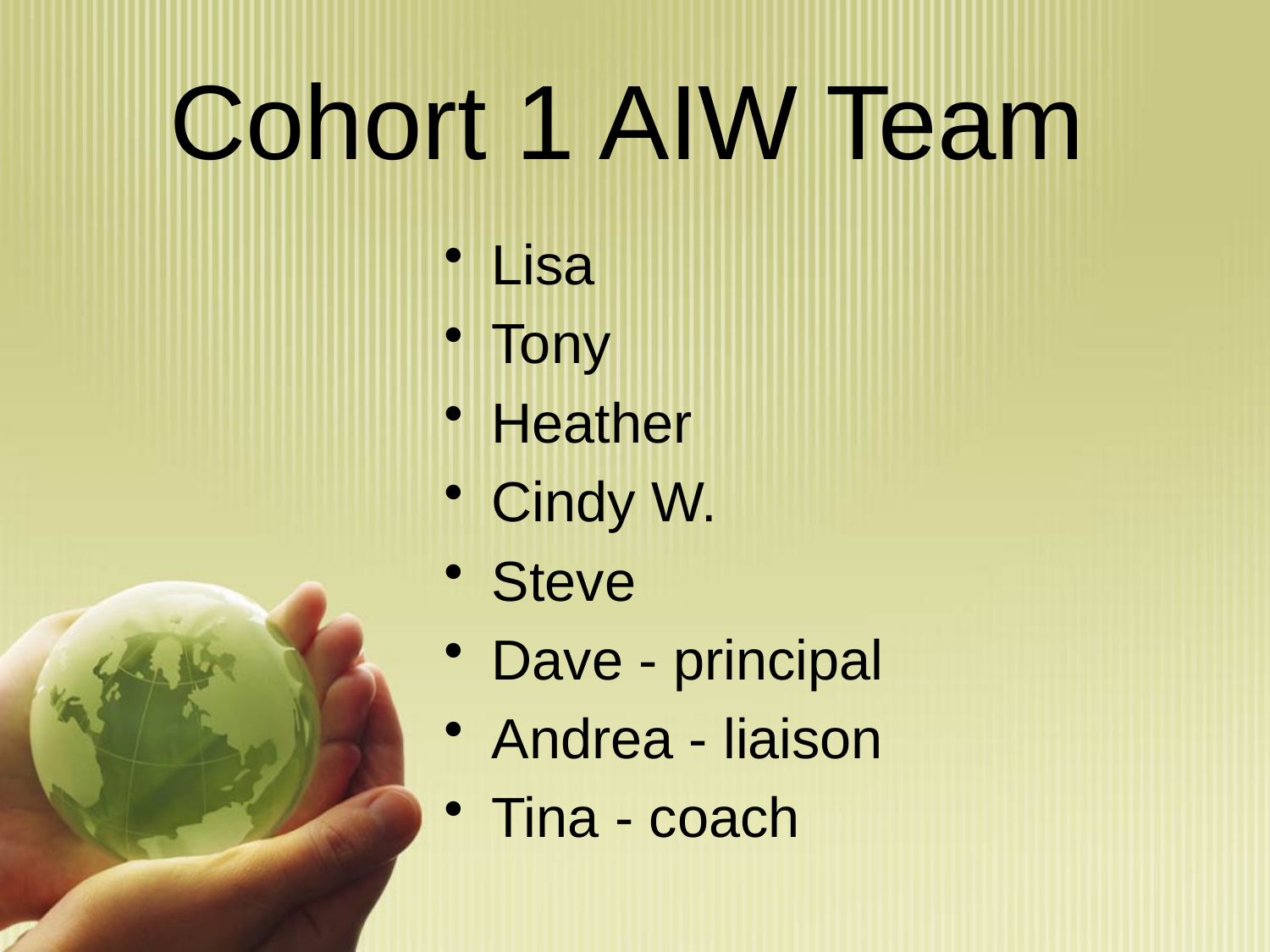

# Cohort 1 AIW Team
Lisa
Tony
Heather
Cindy W.
Steve
Dave - principal
Andrea - liaison
Tina - coach